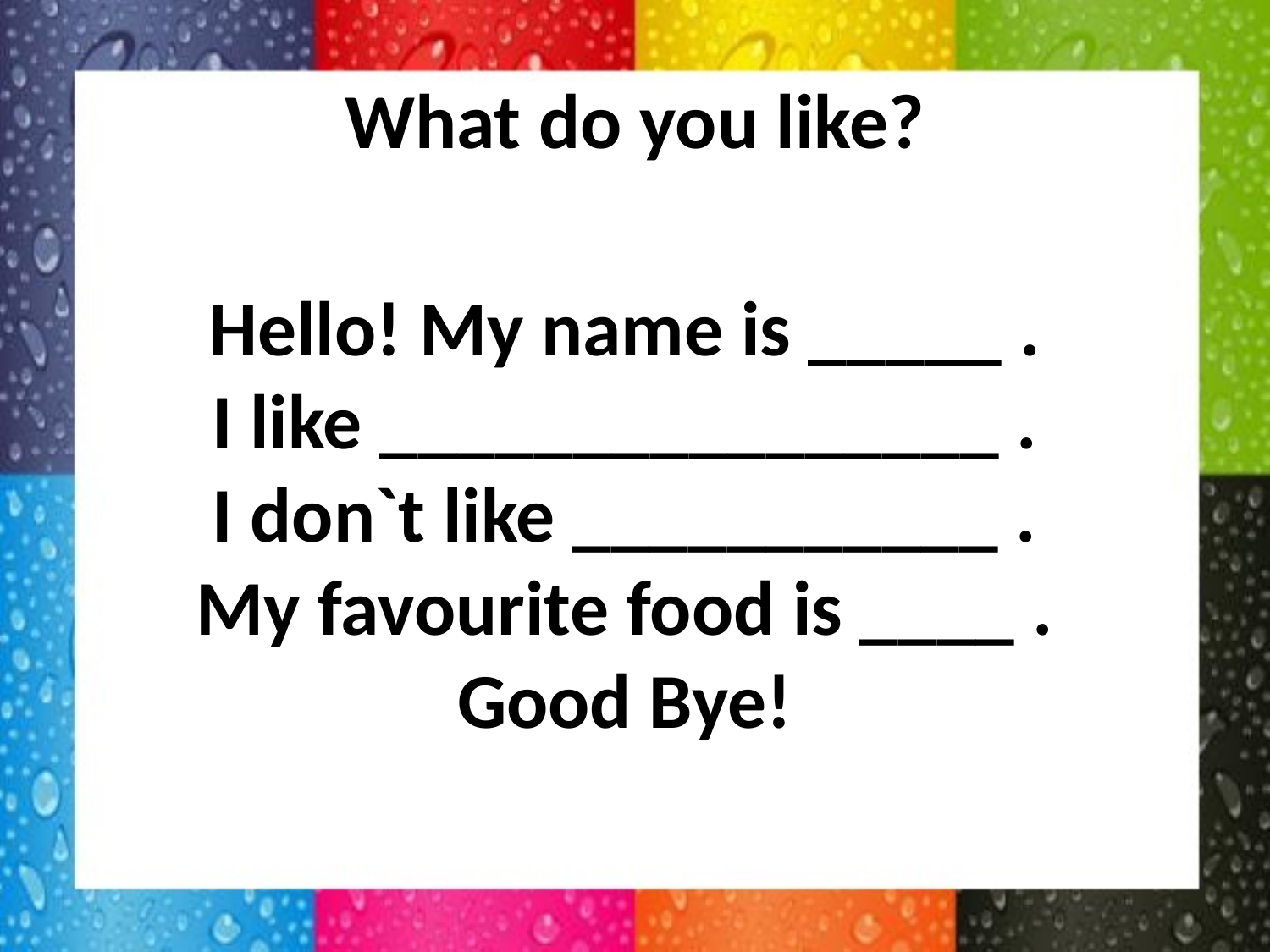

# What do you like?
Hello! My name is _____ .
I like ________________ .
I don`t like ___________ .
My favourite food is ____ .
Good Bye!